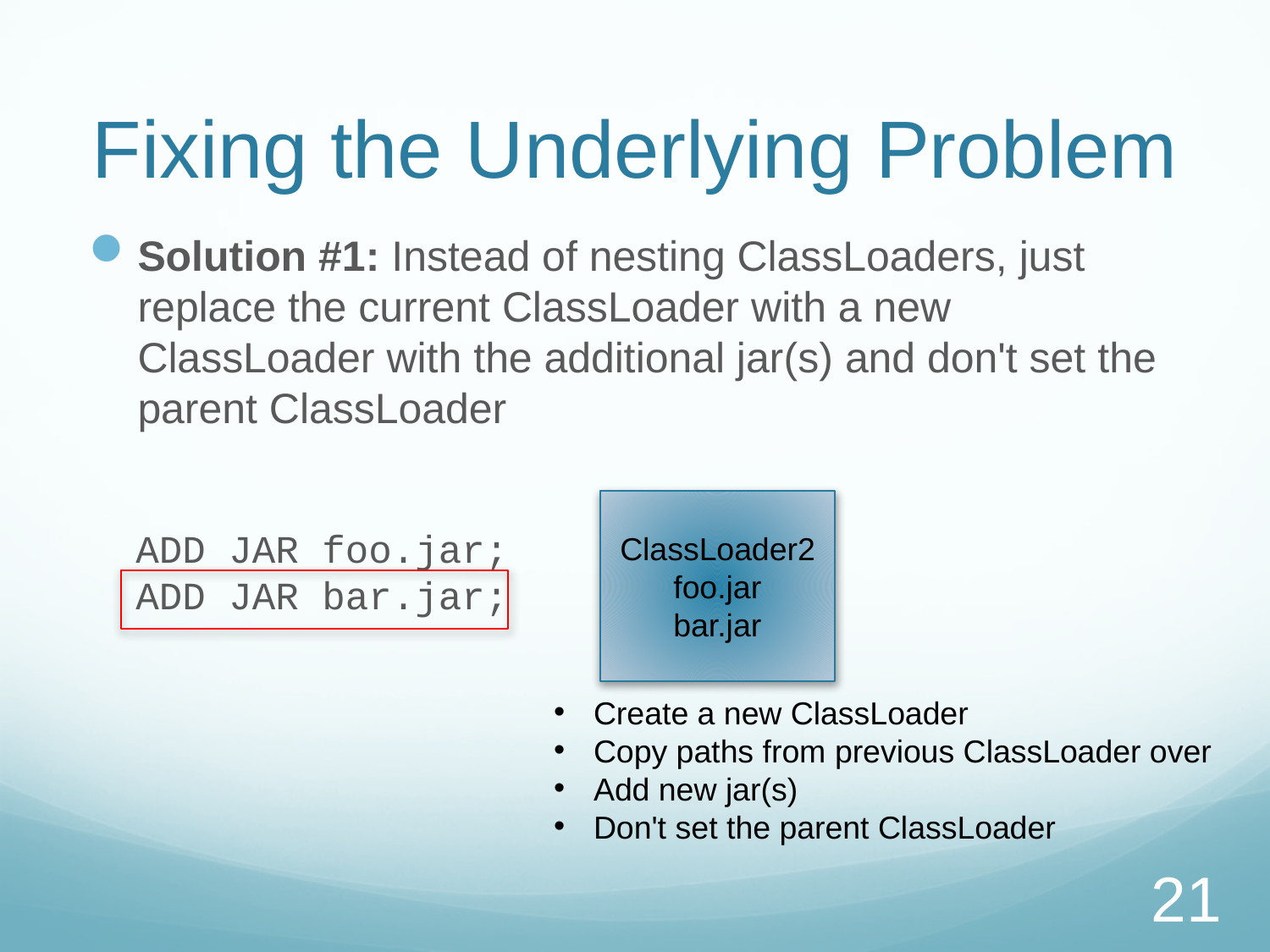

# Fixing the Underlying Problem
Solution #1: Instead of nesting ClassLoaders, just replace the current ClassLoader with a new ClassLoader with the additional jar(s) and don't set the parent ClassLoader

ADD JAR foo.jar;
ADD JAR bar.jar;
ClassLoader2
foo.jar
bar.jar

Create a new ClassLoader
Copy paths from previous ClassLoader over
Add new jar(s)
Don't set the parent ClassLoader
21